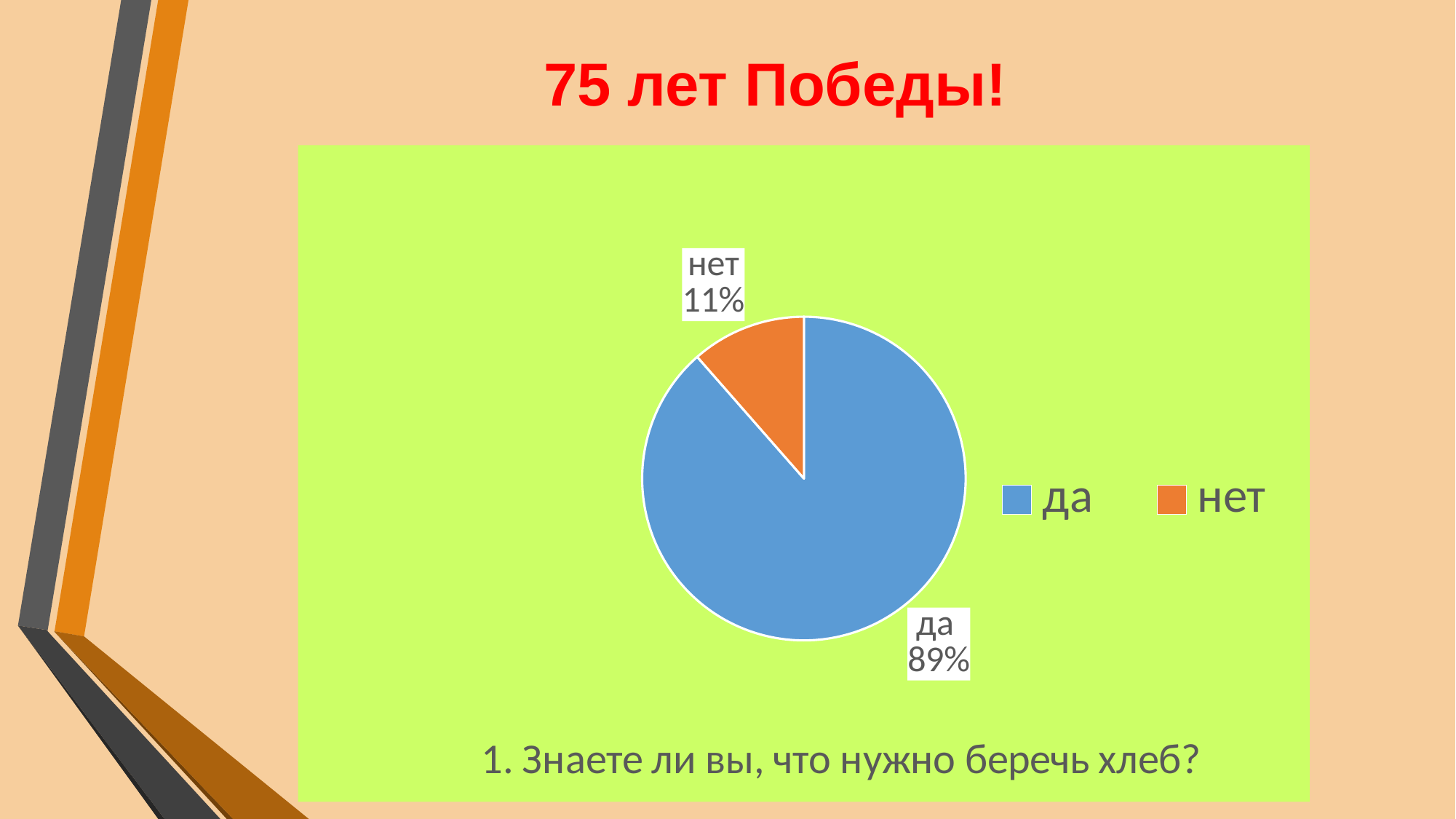

# 75 лет Победы!

### Chart: 1. Знаете ли вы, что нужно беречь хлеб?

| Category | Знаете ли вы, что нужно беречь хлеб? |
|---|---|
| да  | 85.0 |
| нет | 11.0 |